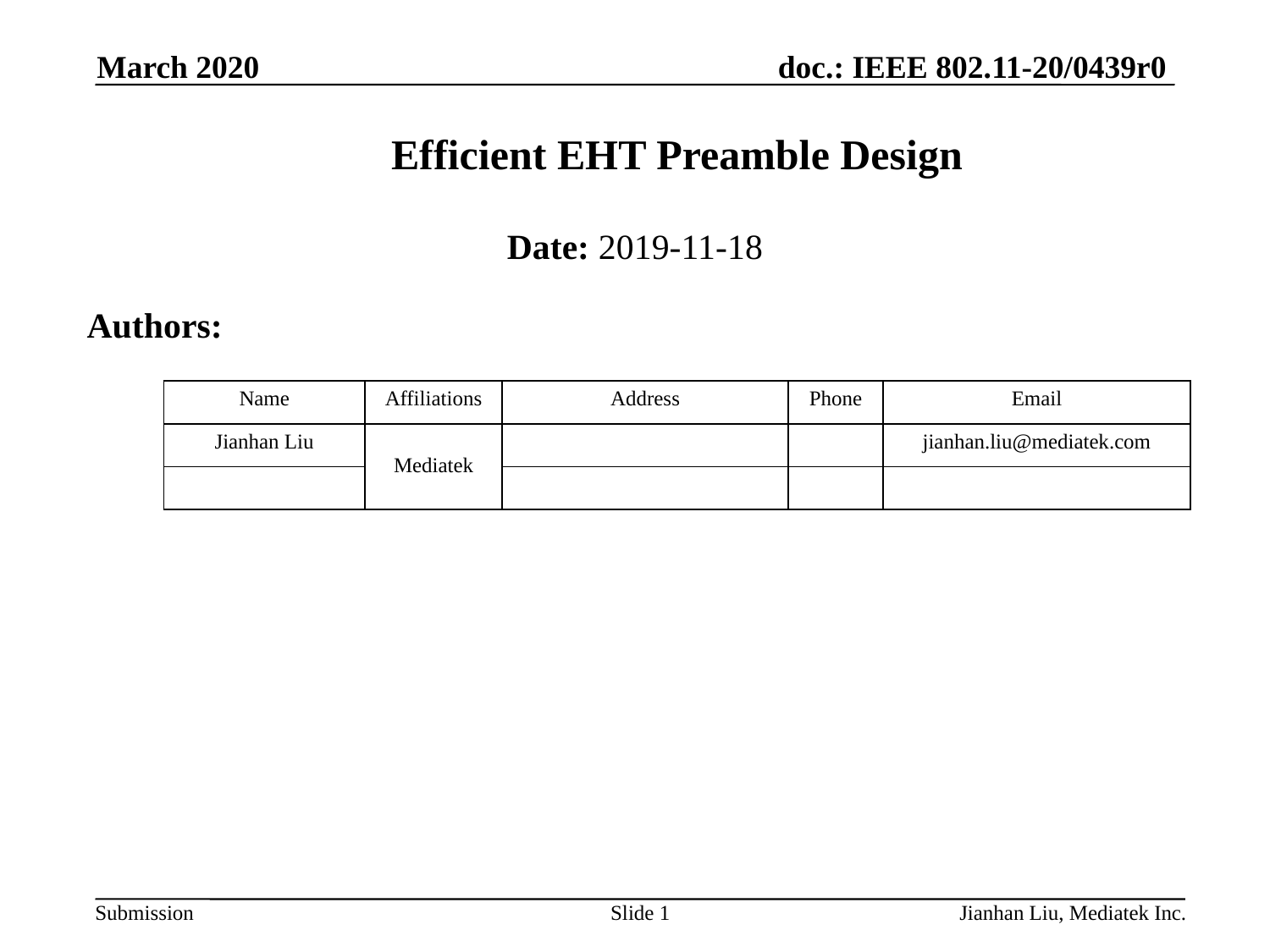

March 2020
# Efficient EHT Preamble Design
Date: 2019-11-18
Authors:
| Name | Affiliations | Address | Phone | Email |
| --- | --- | --- | --- | --- |
| Jianhan Liu | Mediatek |  |  | jianhan.liu@mediatek.com |
|  |  |  |  |  |
Slide 1
Jianhan Liu, Mediatek Inc.